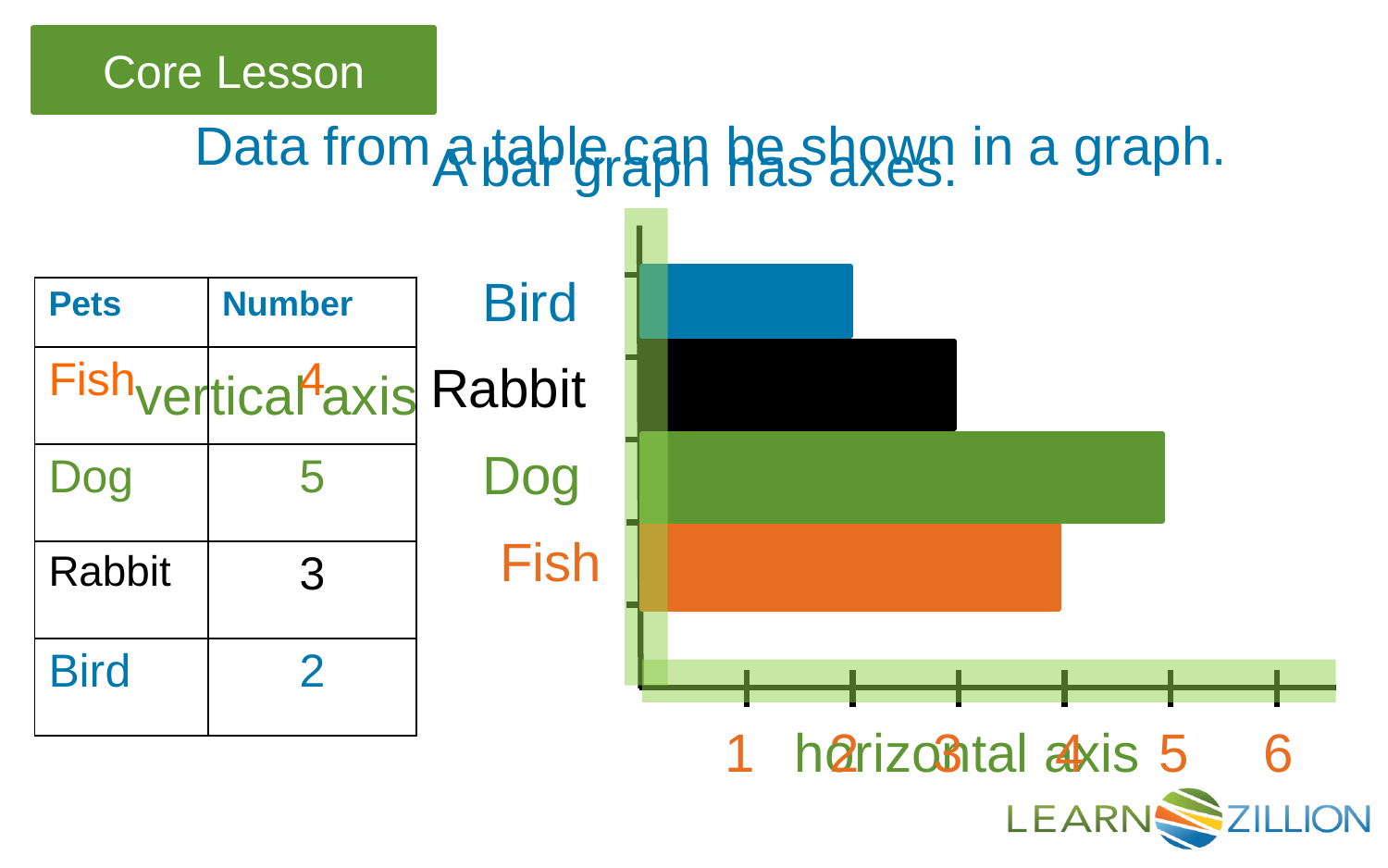

Data from a table can be shown in a graph.
A bar graph has axes.
Bird

| Pets | Number |
| --- | --- |
| Fish | 4 |
| Dog | 5 |
| Rabbit | 3 |
| Bird | 2 |

Rabbit
vertical axis

Dog

Fish

1
horizontal axis
2
3
4
5
6